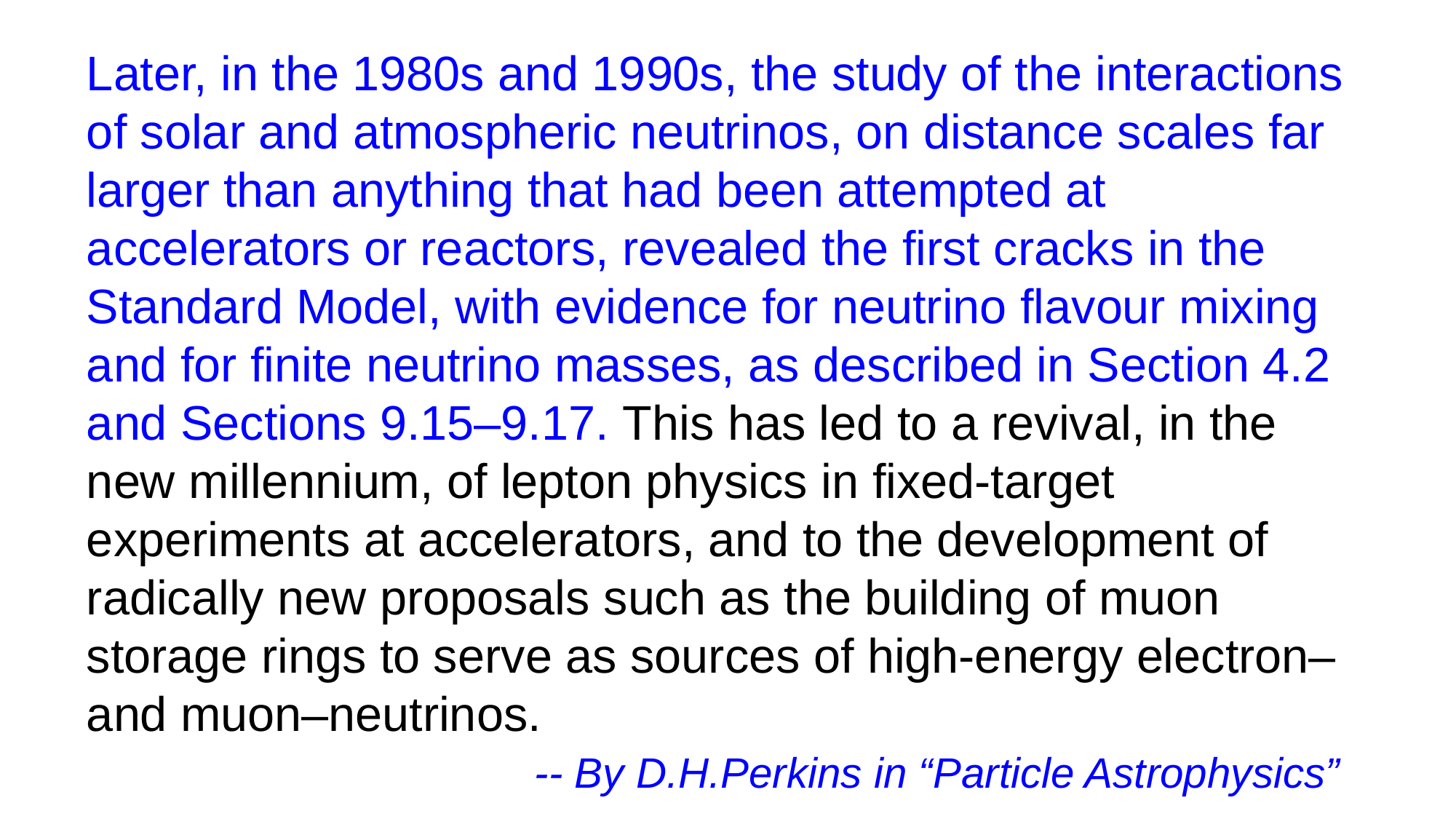

Later, in the 1980s and 1990s, the study of the interactions of solar and atmospheric neutrinos, on distance scales far larger than anything that had been attempted at accelerators or reactors, revealed the first cracks in the Standard Model, with evidence for neutrino flavour mixing and for finite neutrino masses, as described in Section 4.2 and Sections 9.15–9.17. This has led to a revival, in the new millennium, of lepton physics in fixed-target experiments at accelerators, and to the development of radically new proposals such as the building of muon storage rings to serve as sources of high-energy electron– and muon–neutrinos.

-- By D.H.Perkins in “Particle Astrophysics”